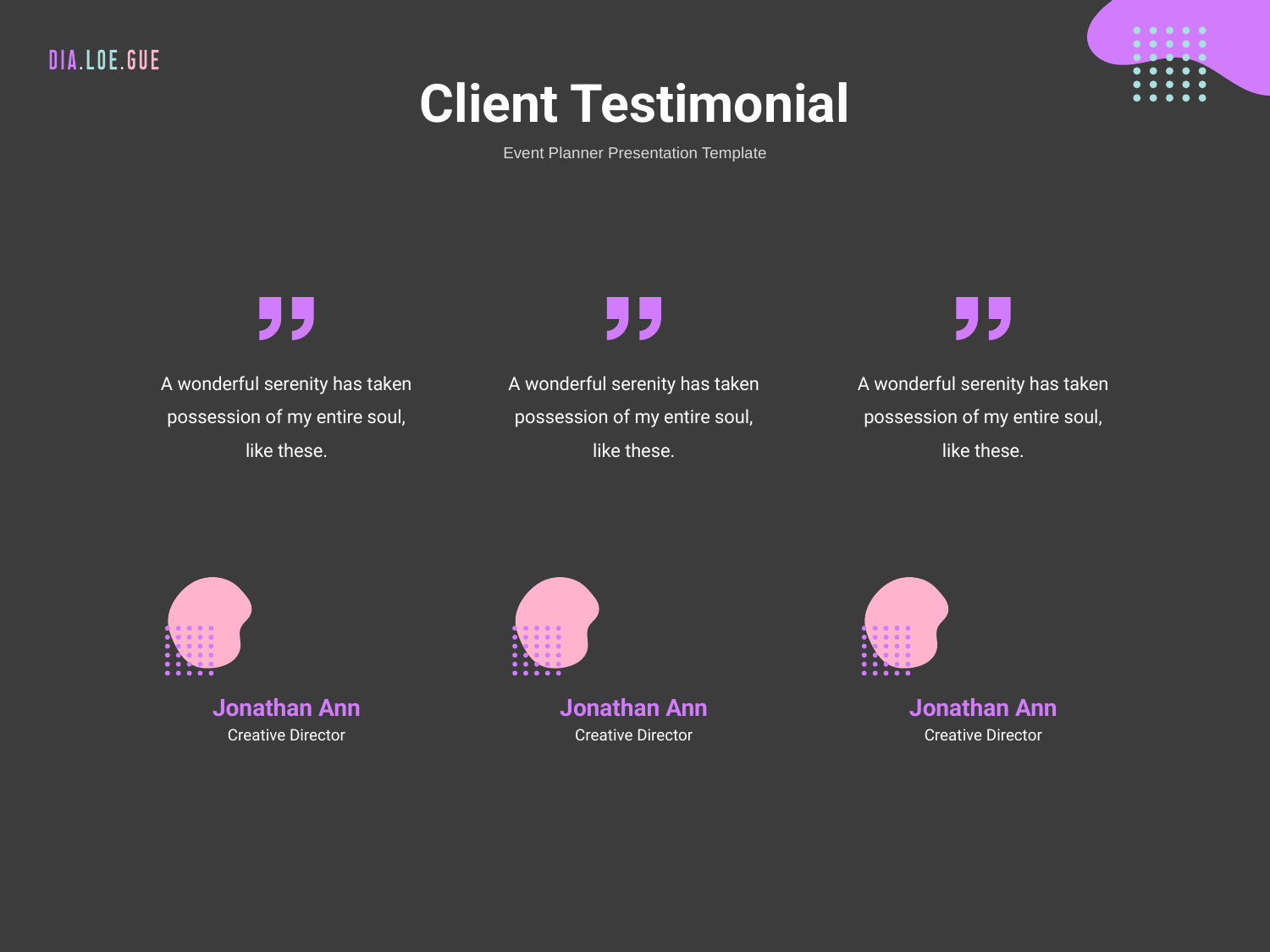

# Client Testimonial
Event Planner Presentation Template

A wonderful serenity has taken possession of my entire soul, like these.
A wonderful serenity has taken possession of my entire soul, like these.
A wonderful serenity has taken possession of my entire soul, like these.

Jonathan Ann
Jonathan Ann
Jonathan Ann
Creative Director
Creative Director
Creative Director